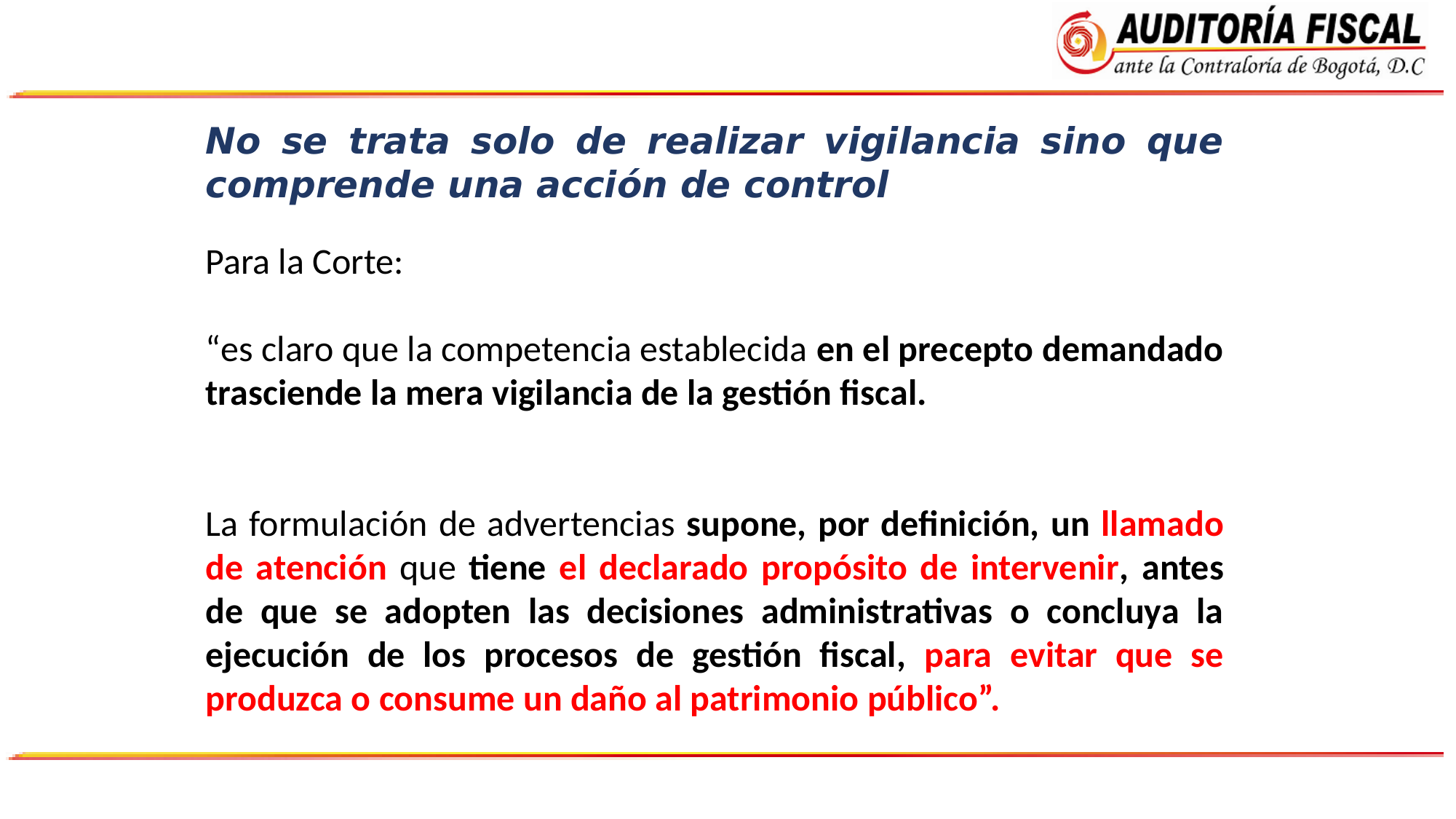

No se trata solo de realizar vigilancia sino que comprende una acción de control

Para la Corte:

“es claro que la competencia establecida en el precepto demandado trasciende la mera vigilancia de la gestión fiscal.

La formulación de advertencias supone, por definición, un llamado de atención que tiene el declarado propósito de intervenir, antes de que se adopten las decisiones administrativas o concluya la ejecución de los procesos de gestión fiscal, para evitar que se produzca o consume un daño al patrimonio público”.

Total Procesos
5.045